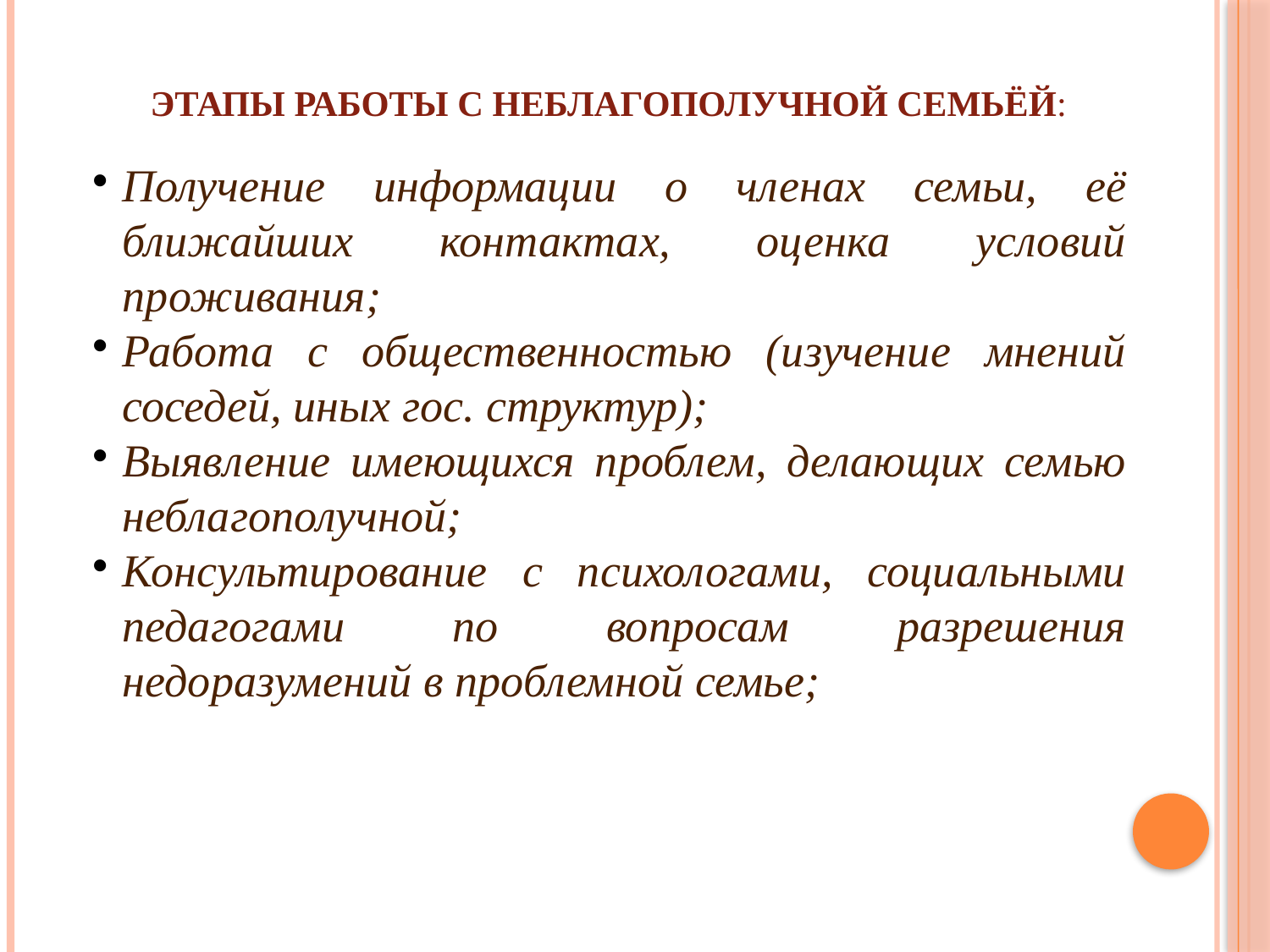

Этапы работы с неблагополучной семьёй:
Получение информации о членах семьи, её ближайших контактах, оценка условий проживания;
Работа с общественностью (изучение мнений соседей, иных гос. структур);
Выявление имеющихся проблем, делающих семью неблагополучной;
Консультирование с психологами, социальными педагогами по вопросам разрешения недоразумений в проблемной семье;